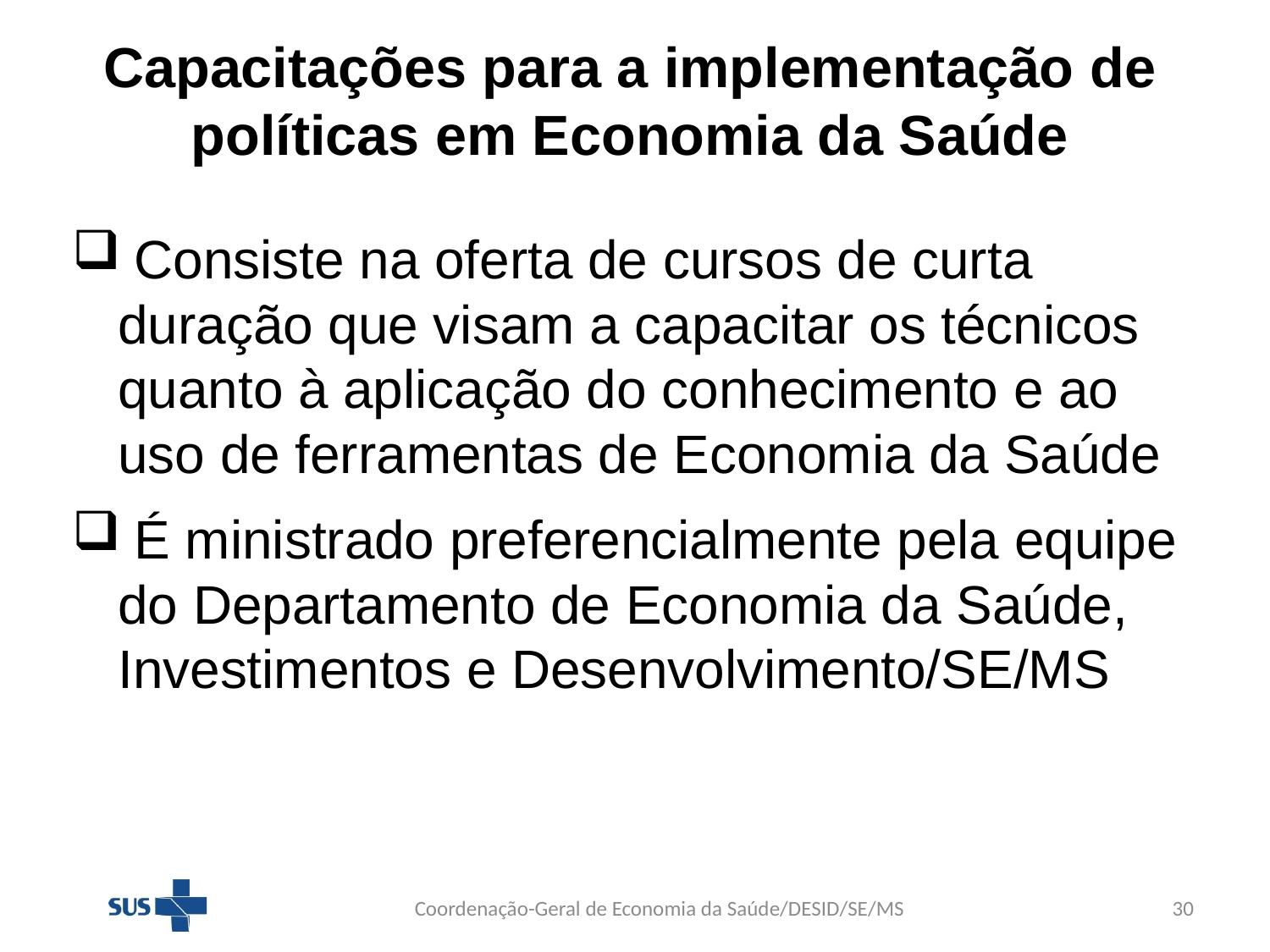

# Capacitações para a implementação de políticas em Economia da Saúde
 Consiste na oferta de cursos de curta duração que visam a capacitar os técnicos quanto à aplicação do conhecimento e ao uso de ferramentas de Economia da Saúde
 É ministrado preferencialmente pela equipe do Departamento de Economia da Saúde, Investimentos e Desenvolvimento/SE/MS
Coordenação-Geral de Economia da Saúde/DESID/SE/MS
30